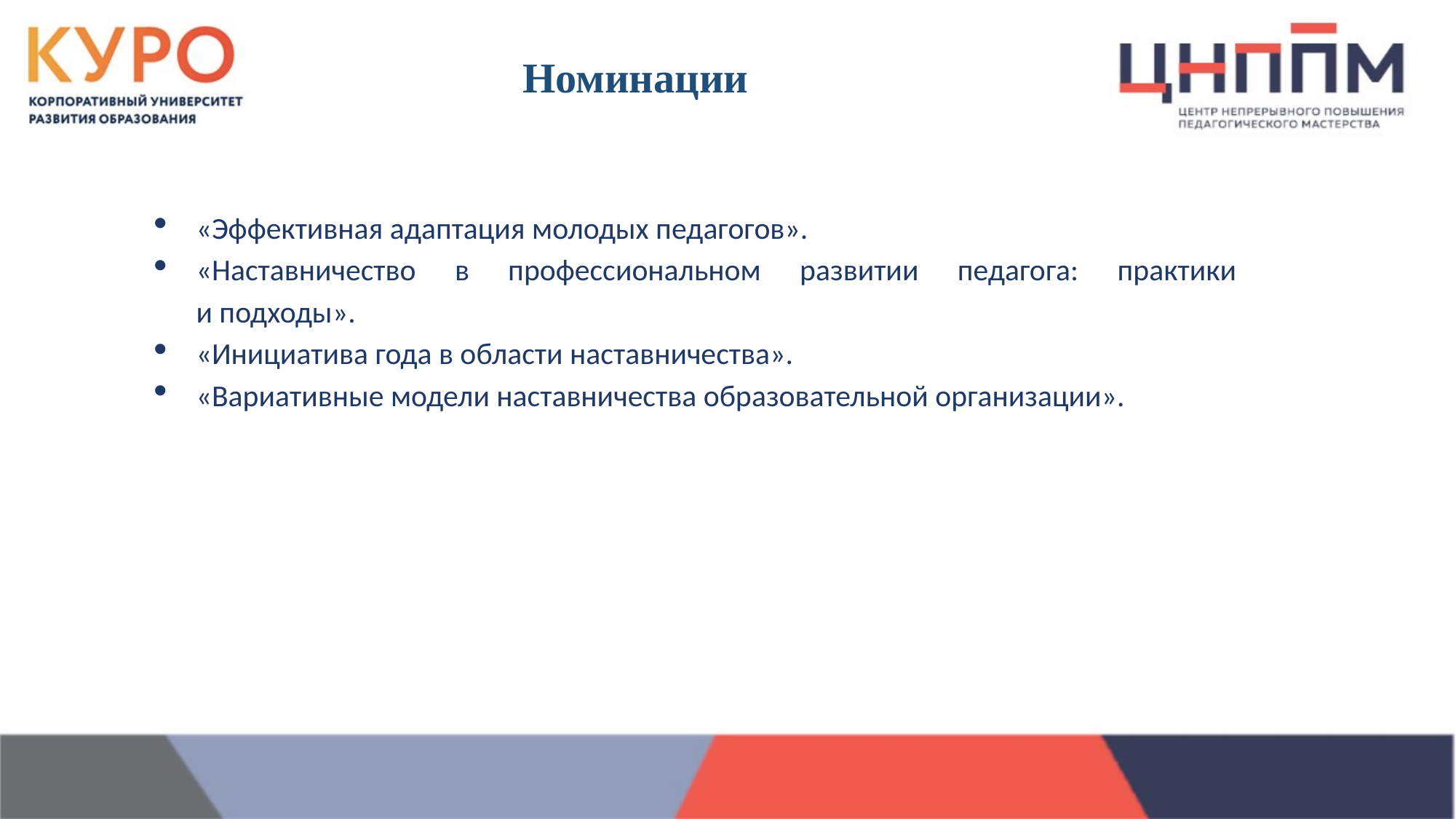

Номинации
«Эффективная адаптация молодых педагогов».
«Наставничество в профессиональном развитии педагога: практики
и подходы».
«Инициатива года в области наставничества».
«Вариативные модели наставничества образовательной организации».